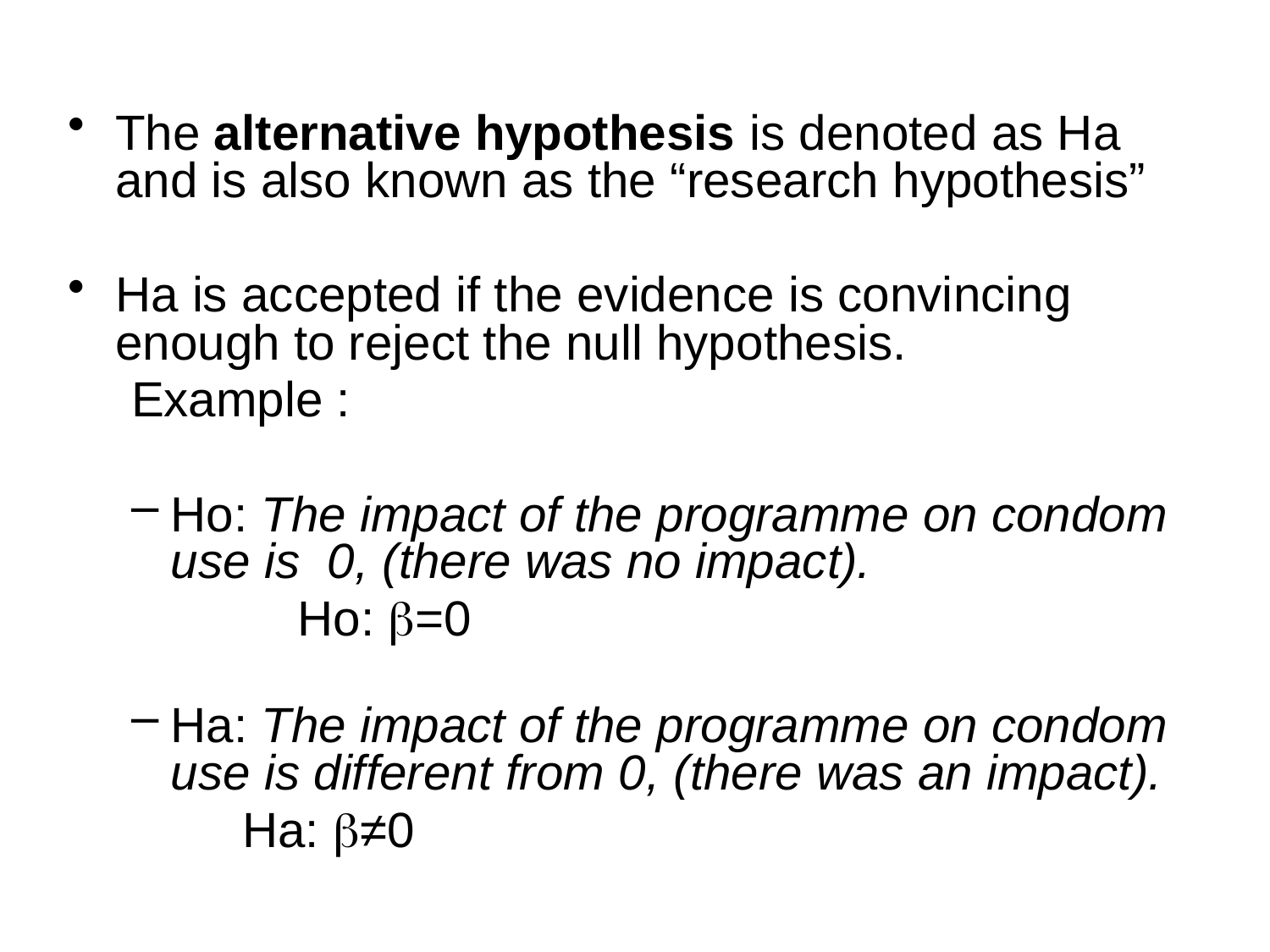

The alternative hypothesis is denoted as Ha and is also known as the “research hypothesis”

Ha is accepted if the evidence is convincing enough to reject the null hypothesis.
Example :

Ho: The impact of the programme on condom use is  0, (there was no impact).
		Ho: β=0

Ha: The impact of the programme on condom use is different from 0, (there was an impact).
		Ha: β≠0